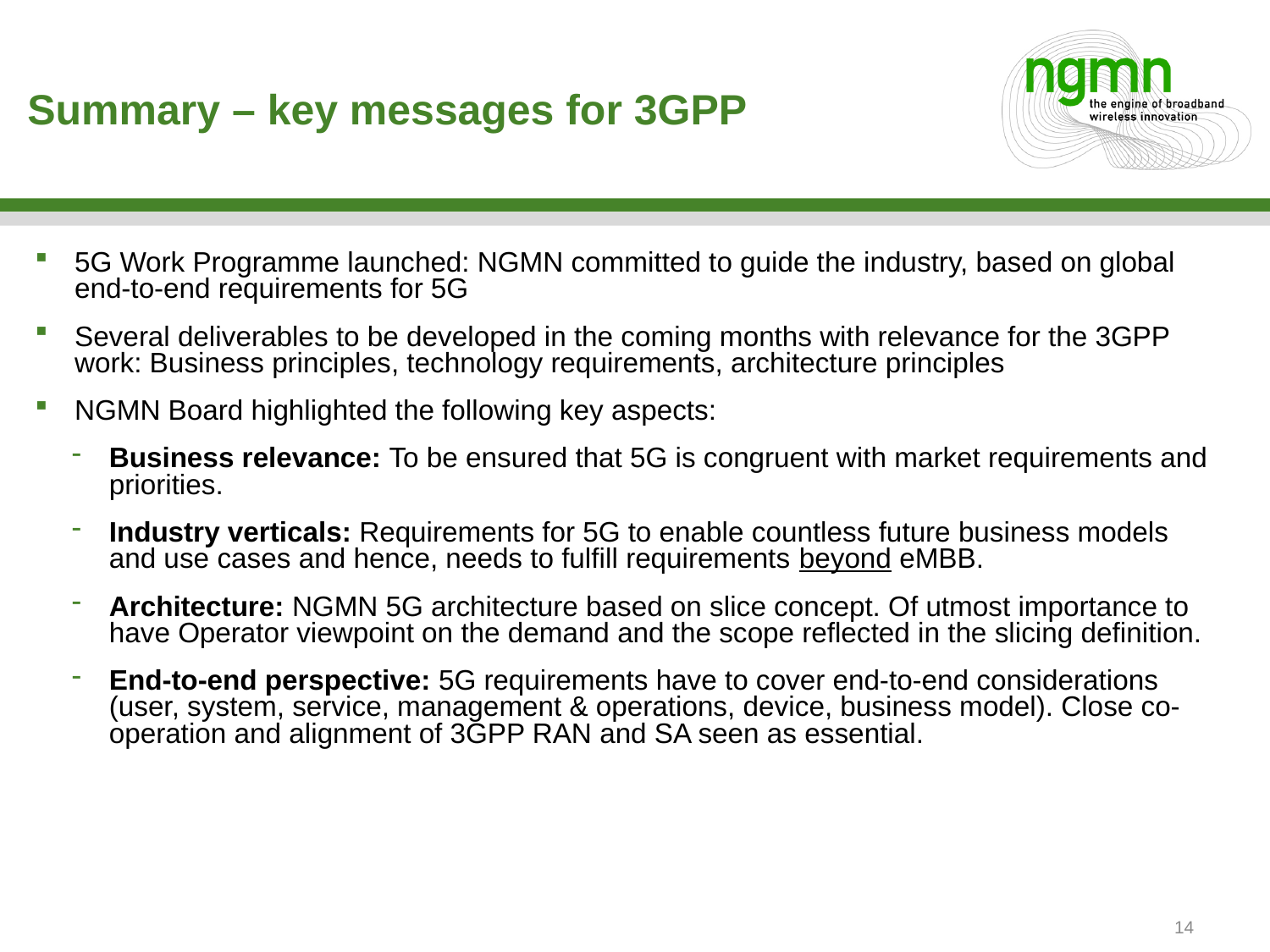

Summary – key messages for 3GPP
5G Work Programme launched: NGMN committed to guide the industry, based on global end-to-end requirements for 5G
Several deliverables to be developed in the coming months with relevance for the 3GPP work: Business principles, technology requirements, architecture principles
NGMN Board highlighted the following key aspects:
Business relevance: To be ensured that 5G is congruent with market requirements and priorities.
Industry verticals: Requirements for 5G to enable countless future business models and use cases and hence, needs to fulfill requirements beyond eMBB.
Architecture: NGMN 5G architecture based on slice concept. Of utmost importance to have Operator viewpoint on the demand and the scope reflected in the slicing definition.
End-to-end perspective: 5G requirements have to cover end-to-end considerations (user, system, service, management & operations, device, business model). Close co-operation and alignment of 3GPP RAN and SA seen as essential.

14